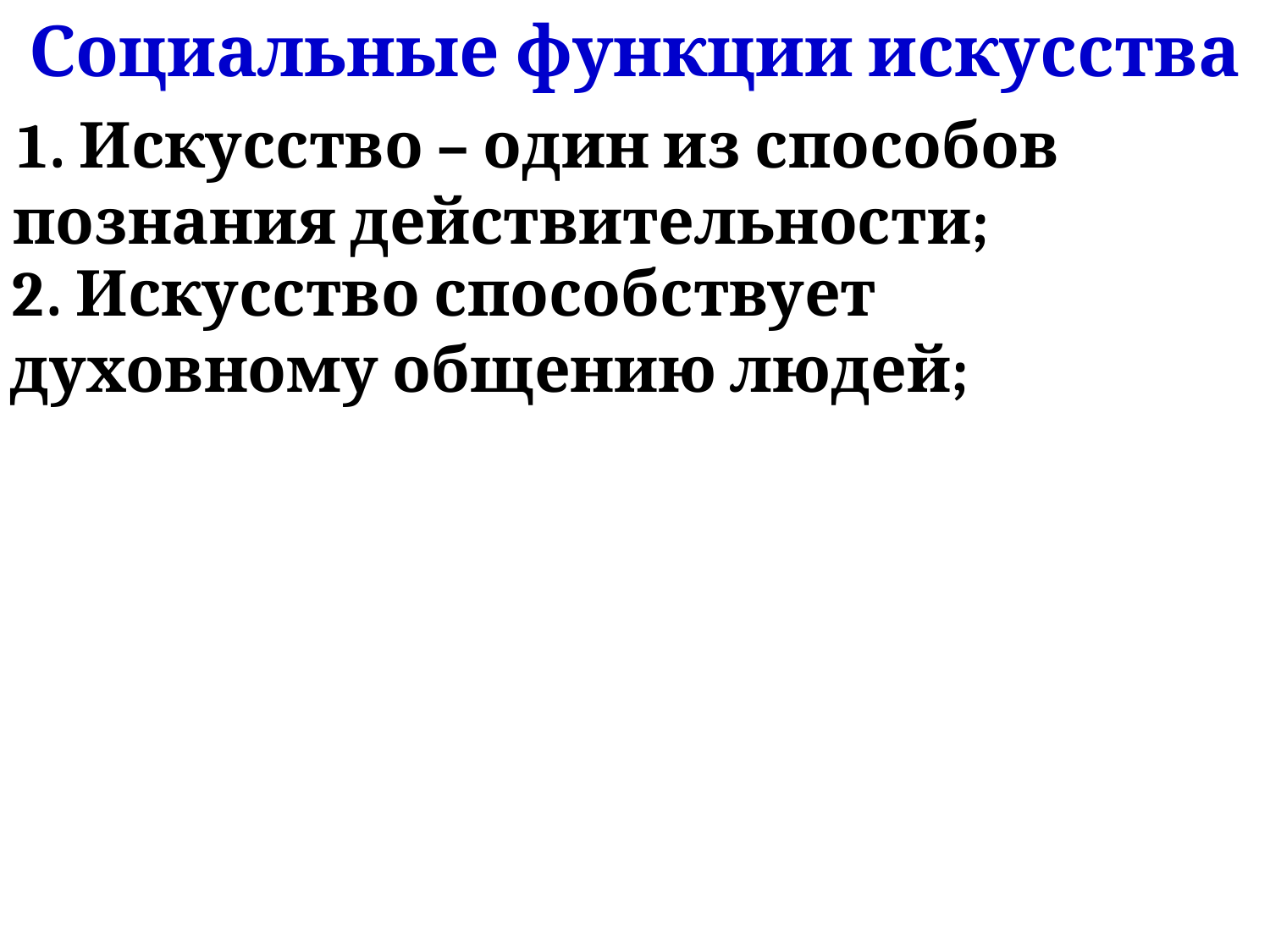

Социальные функции искусства
1. Искусство – один из способов познания действительности;
2. Искусство способствует духовному общению людей;